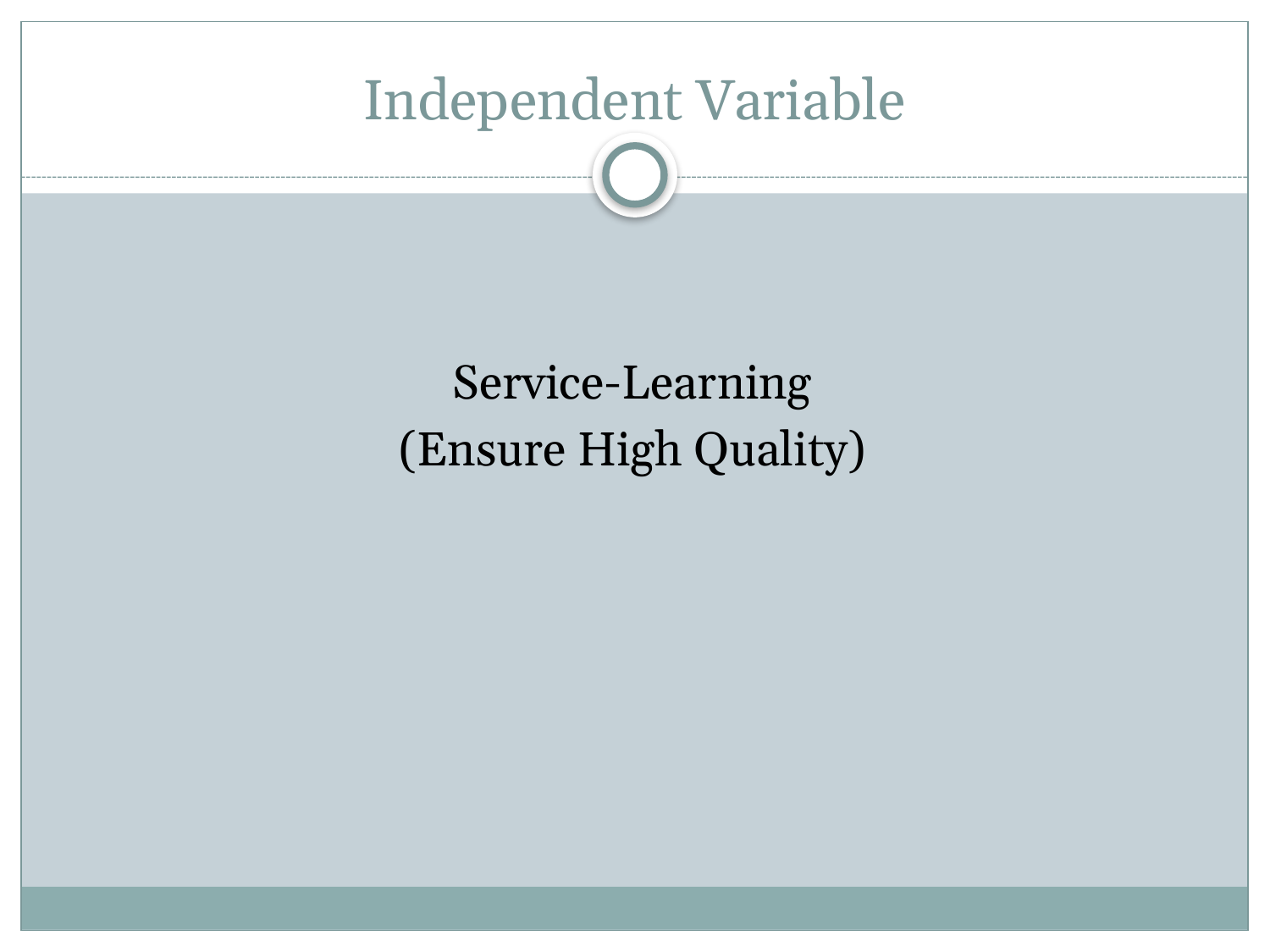

# Independent Variable

Service-Learning
(Ensure High Quality)